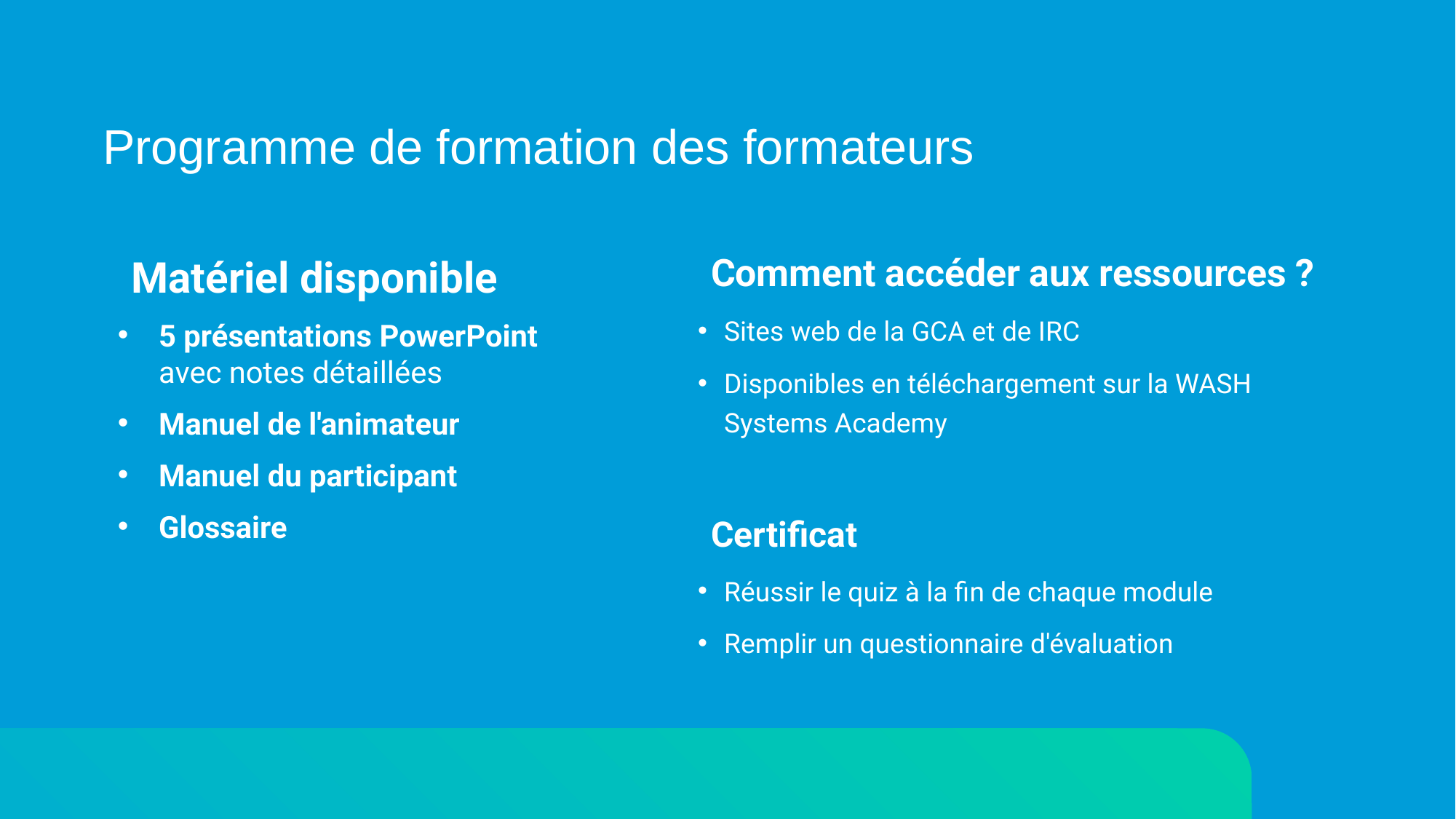

# Programme de formation des formateurs
Matériel disponible
5 présentations PowerPoint
avec notes détaillées
Manuel de l'animateur
Manuel du participant
Glossaire
Comment accéder aux ressources ?
Sites web de la GCA et de IRC
Disponibles en téléchargement sur la WASH Systems Academy

Certificat
Réussir le quiz à la fin de chaque module
Remplir un questionnaire d'évaluation